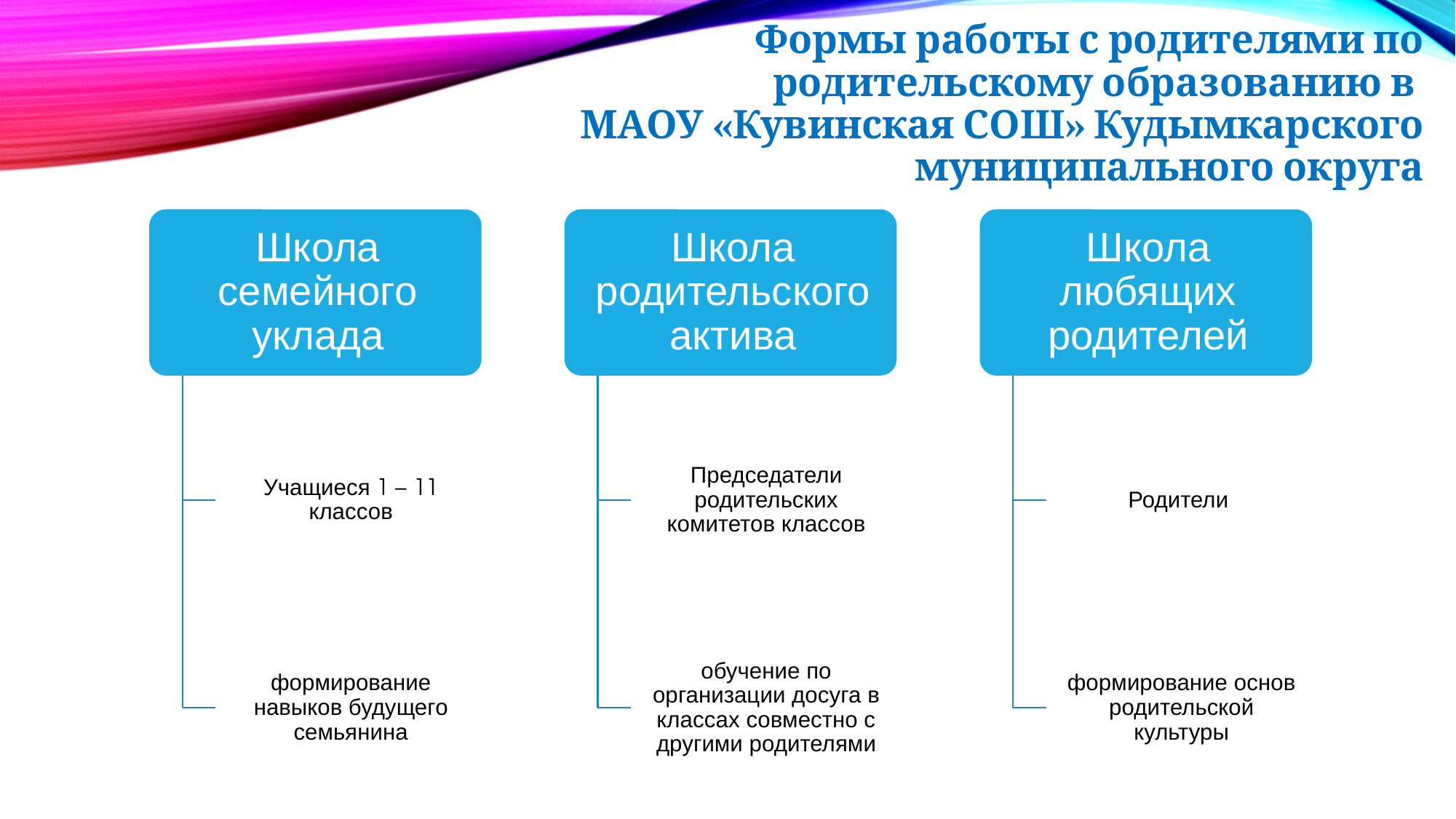

# Формы работы с родителями по родительскому образованию в МАОУ «Кувинская СОШ» Кудымкарского муниципального округа
Школа семейного уклада
Учащиеся 1 – 11 классов
формирование навыков будущего семьянина
Школа родительского актива
Председатели родительских комитетов классов
обучение по организации досуга в классах совместно с другими родителями
Школа любящих родителей
Родители
формирование основ родительской культуры